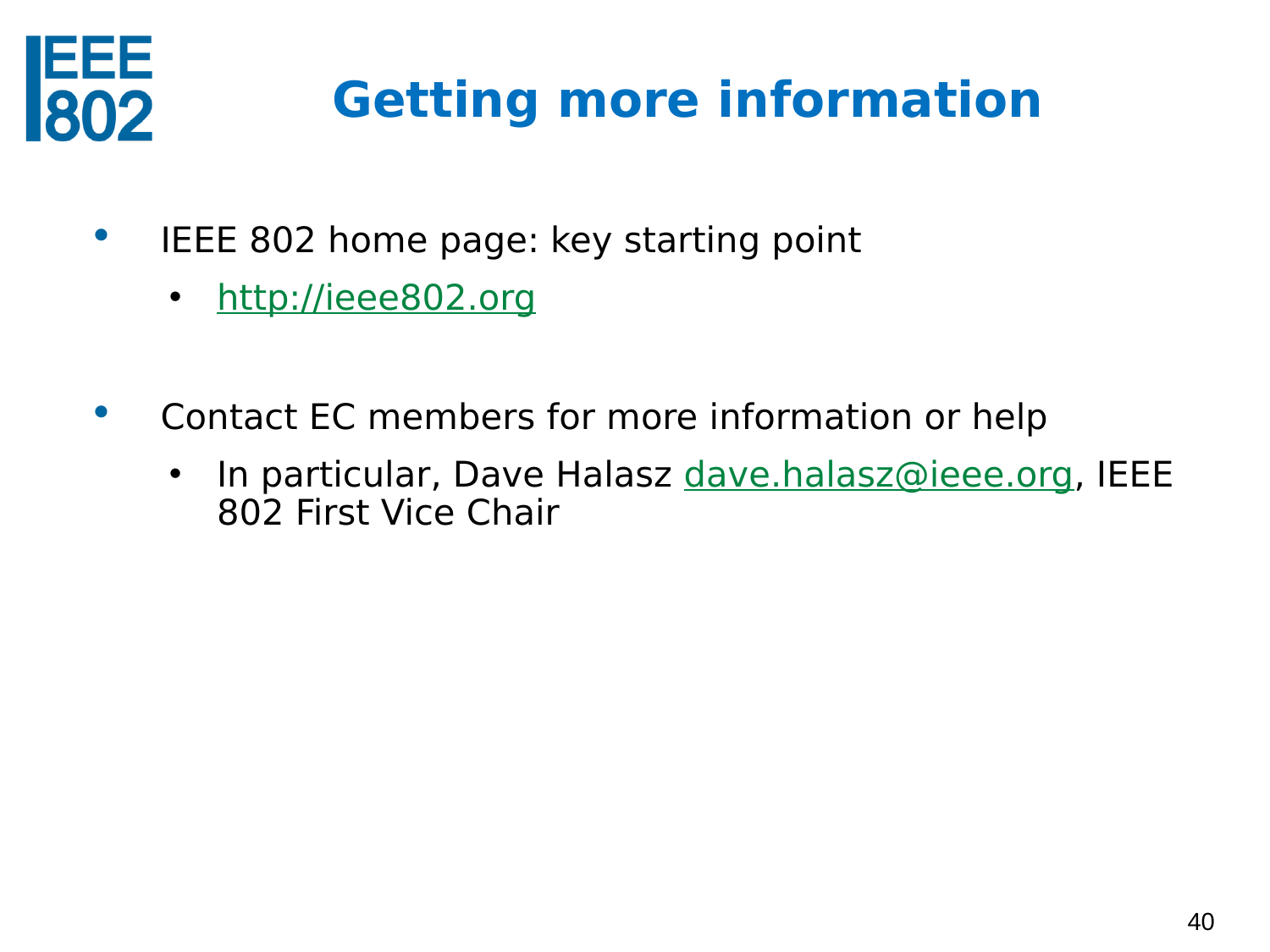

# Getting more information
IEEE 802 home page: key starting point
http://ieee802.org

Contact EC members for more information or help
In particular, Dave Halasz dave.halasz@ieee.org, IEEE 802 First Vice Chair

40